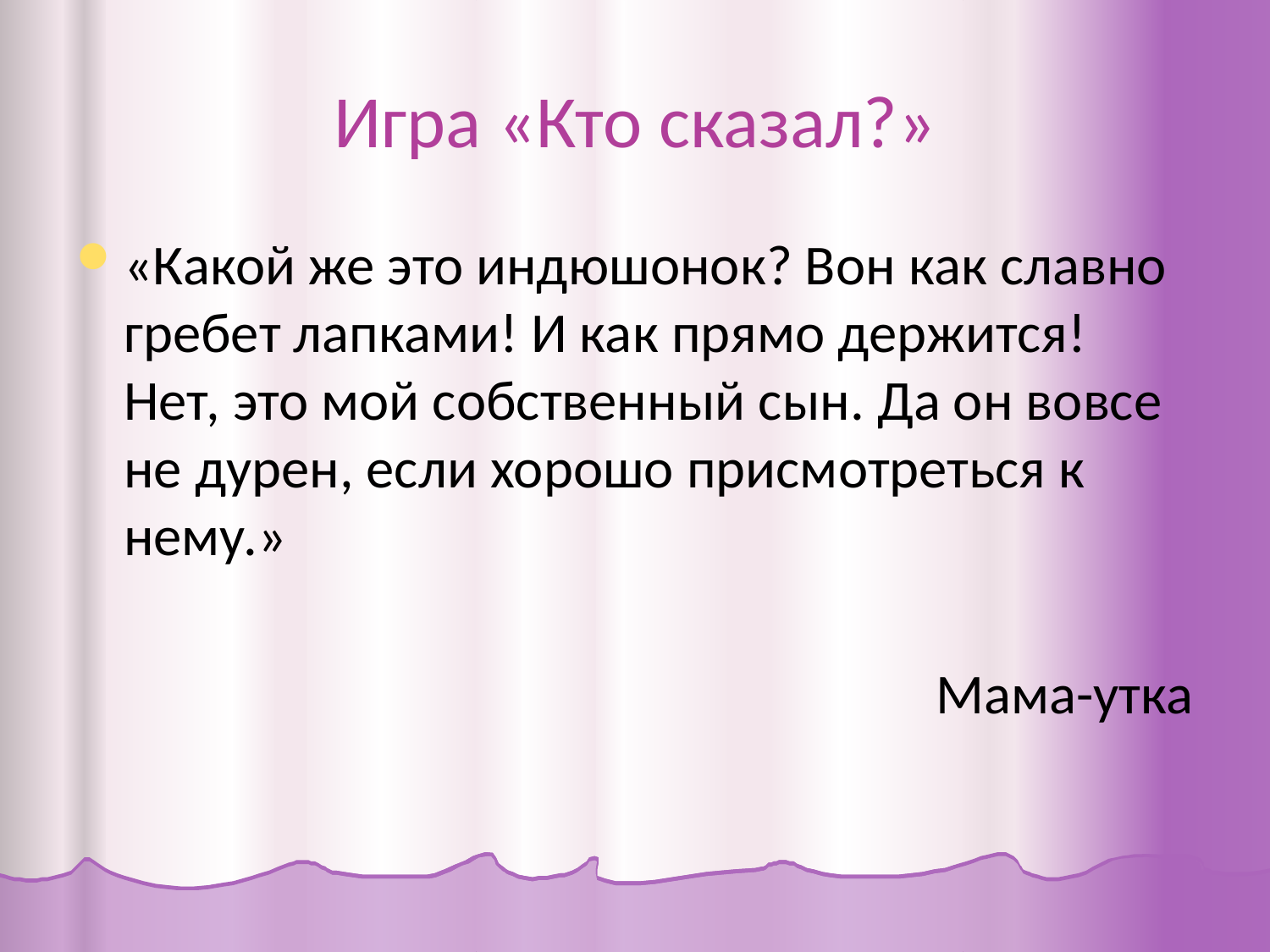

# Игра «Кто сказал?»
«Какой же это индюшонок? Вон как славно гребет лапками! И как прямо держится! Нет, это мой собственный сын. Да он вовсе не дурен, если хорошо присмотреться к нему.»

Мама-утка